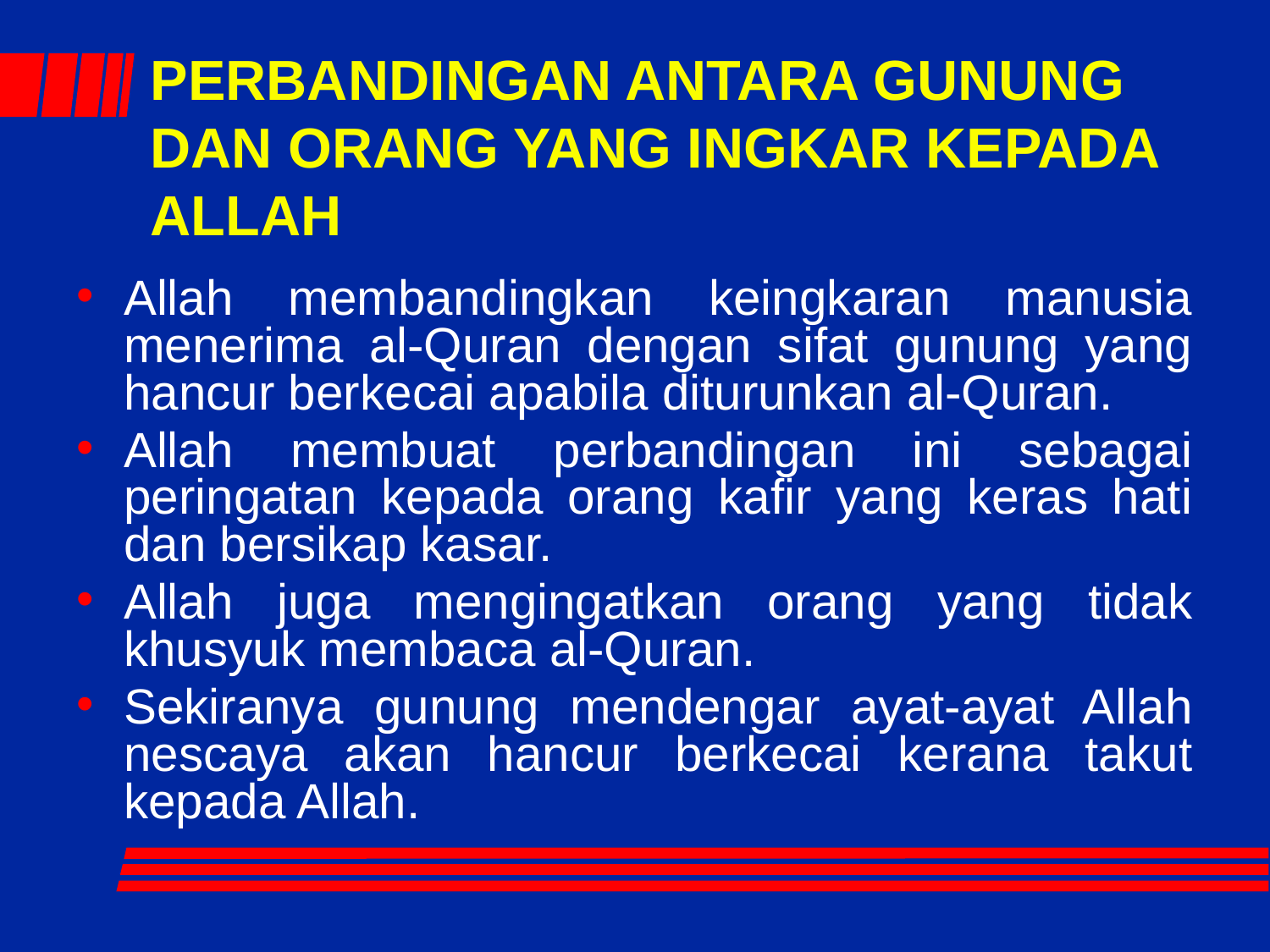

# PERBANDINGAN ANTARA GUNUNG DAN ORANG YANG INGKAR KEPADA ALLAH
Allah membandingkan keingkaran manusia menerima al-Quran dengan sifat gunung yang hancur berkecai apabila diturunkan al-Quran.
Allah membuat perbandingan ini sebagai peringatan kepada orang kafir yang keras hati dan bersikap kasar.
Allah juga mengingatkan orang yang tidak khusyuk membaca al-Quran.
Sekiranya gunung mendengar ayat-ayat Allah nescaya akan hancur berkecai kerana takut kepada Allah.